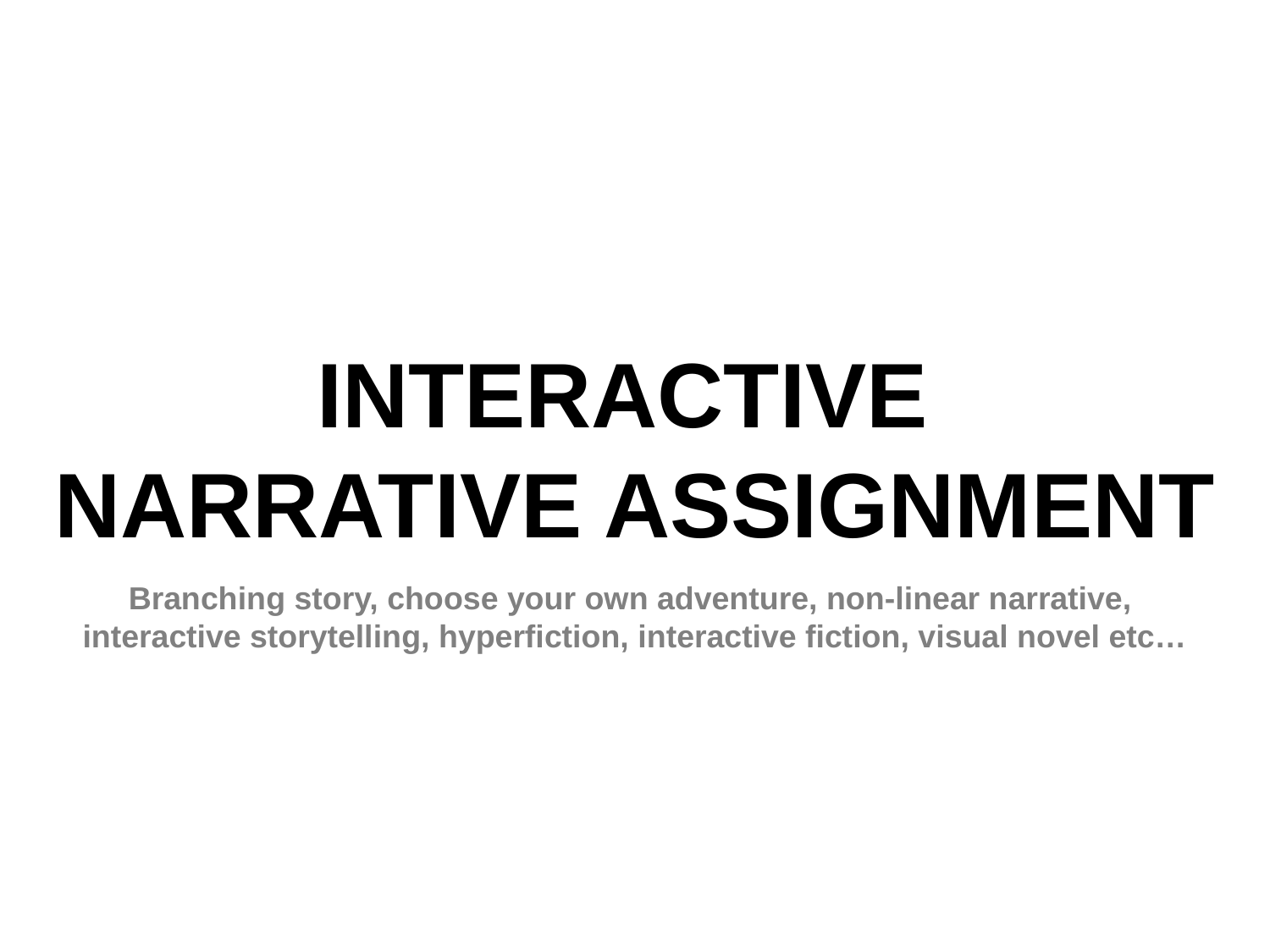

# INTERACTIVE NARRATIVE ASSIGNMENT
Branching story, choose your own adventure, non-linear narrative,
interactive storytelling, hyperfiction, interactive fiction, visual novel etc…